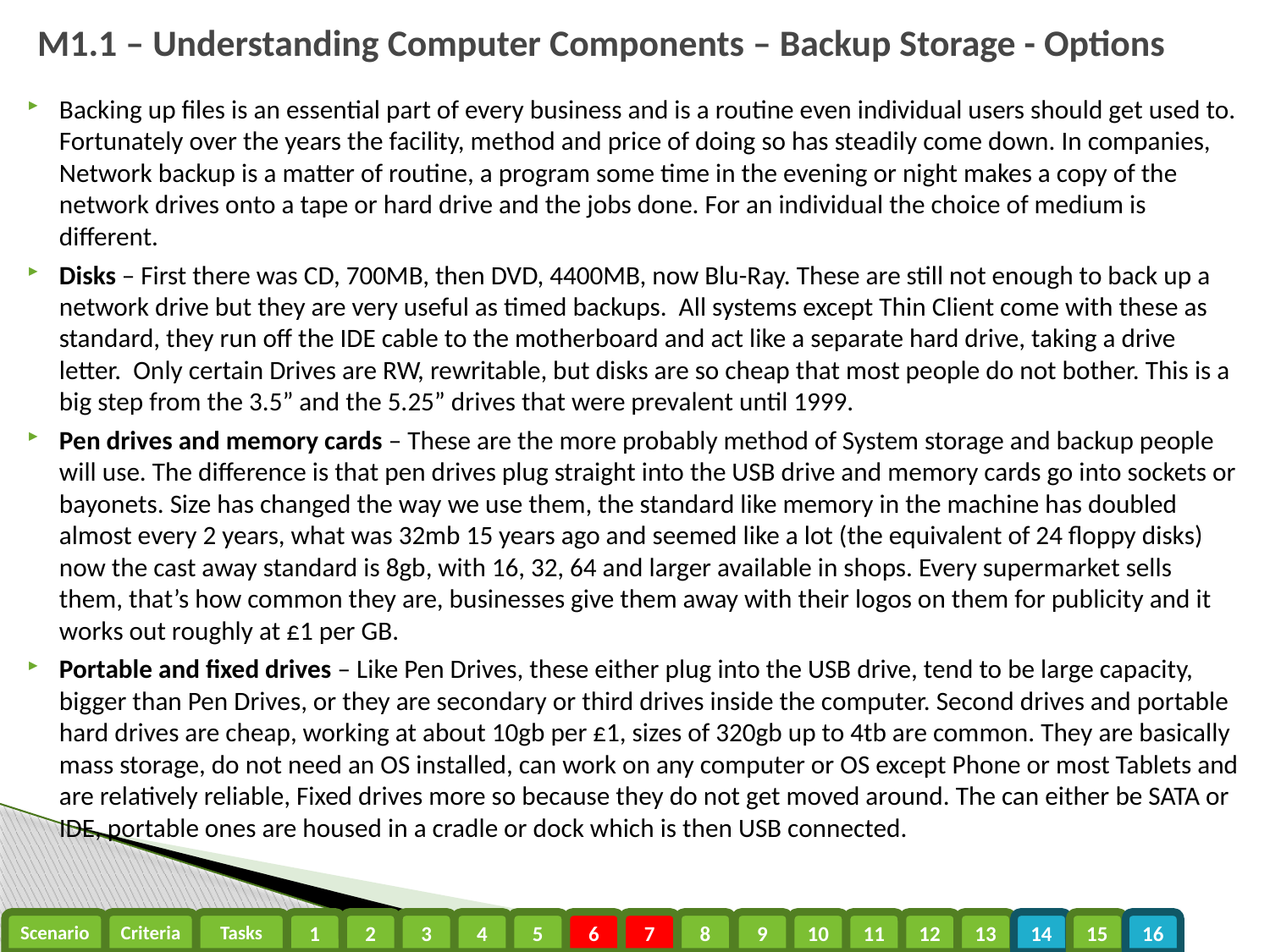

# M1.1 – Understanding Computer Components – Backup Storage - Options
Backing up files is an essential part of every business and is a routine even individual users should get used to. Fortunately over the years the facility, method and price of doing so has steadily come down. In companies, Network backup is a matter of routine, a program some time in the evening or night makes a copy of the network drives onto a tape or hard drive and the jobs done. For an individual the choice of medium is different.
Disks – First there was CD, 700MB, then DVD, 4400MB, now Blu-Ray. These are still not enough to back up a network drive but they are very useful as timed backups.  All systems except Thin Client come with these as standard, they run off the IDE cable to the motherboard and act like a separate hard drive, taking a drive letter.  Only certain Drives are RW, rewritable, but disks are so cheap that most people do not bother. This is a big step from the 3.5” and the 5.25” drives that were prevalent until 1999.
Pen drives and memory cards – These are the more probably method of System storage and backup people will use. The difference is that pen drives plug straight into the USB drive and memory cards go into sockets or bayonets. Size has changed the way we use them, the standard like memory in the machine has doubled almost every 2 years, what was 32mb 15 years ago and seemed like a lot (the equivalent of 24 floppy disks) now the cast away standard is 8gb, with 16, 32, 64 and larger available in shops. Every supermarket sells them, that’s how common they are, businesses give them away with their logos on them for publicity and it works out roughly at £1 per GB.
Portable and fixed drives – Like Pen Drives, these either plug into the USB drive, tend to be large capacity, bigger than Pen Drives, or they are secondary or third drives inside the computer. Second drives and portable hard drives are cheap, working at about 10gb per £1, sizes of 320gb up to 4tb are common. They are basically mass storage, do not need an OS installed, can work on any computer or OS except Phone or most Tablets and are relatively reliable, Fixed drives more so because they do not get moved around. The can either be SATA or IDE, portable ones are housed in a cradle or dock which is then USB connected.